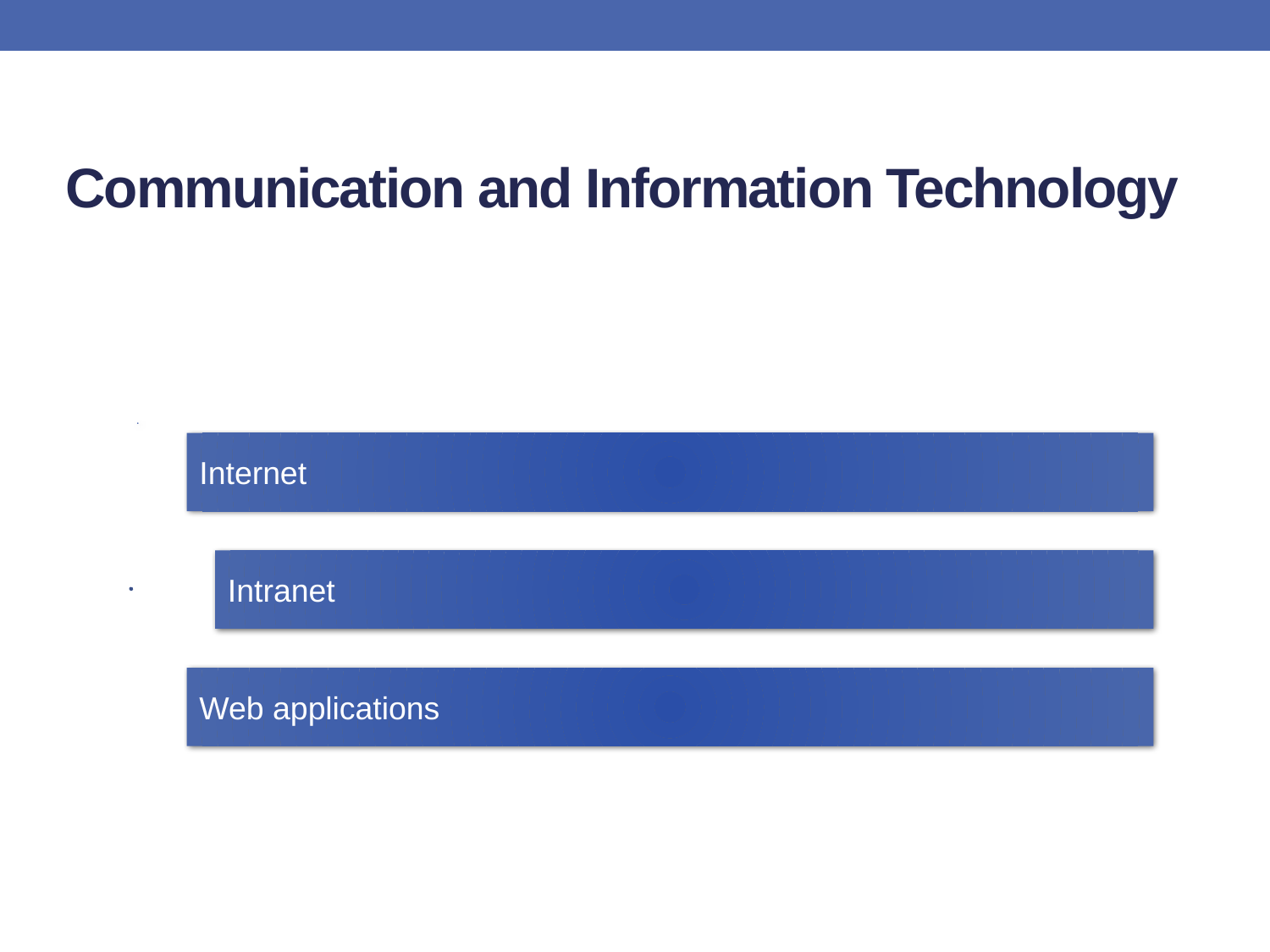

# Communication and Information Technology
Internet
Intranet
Web applications